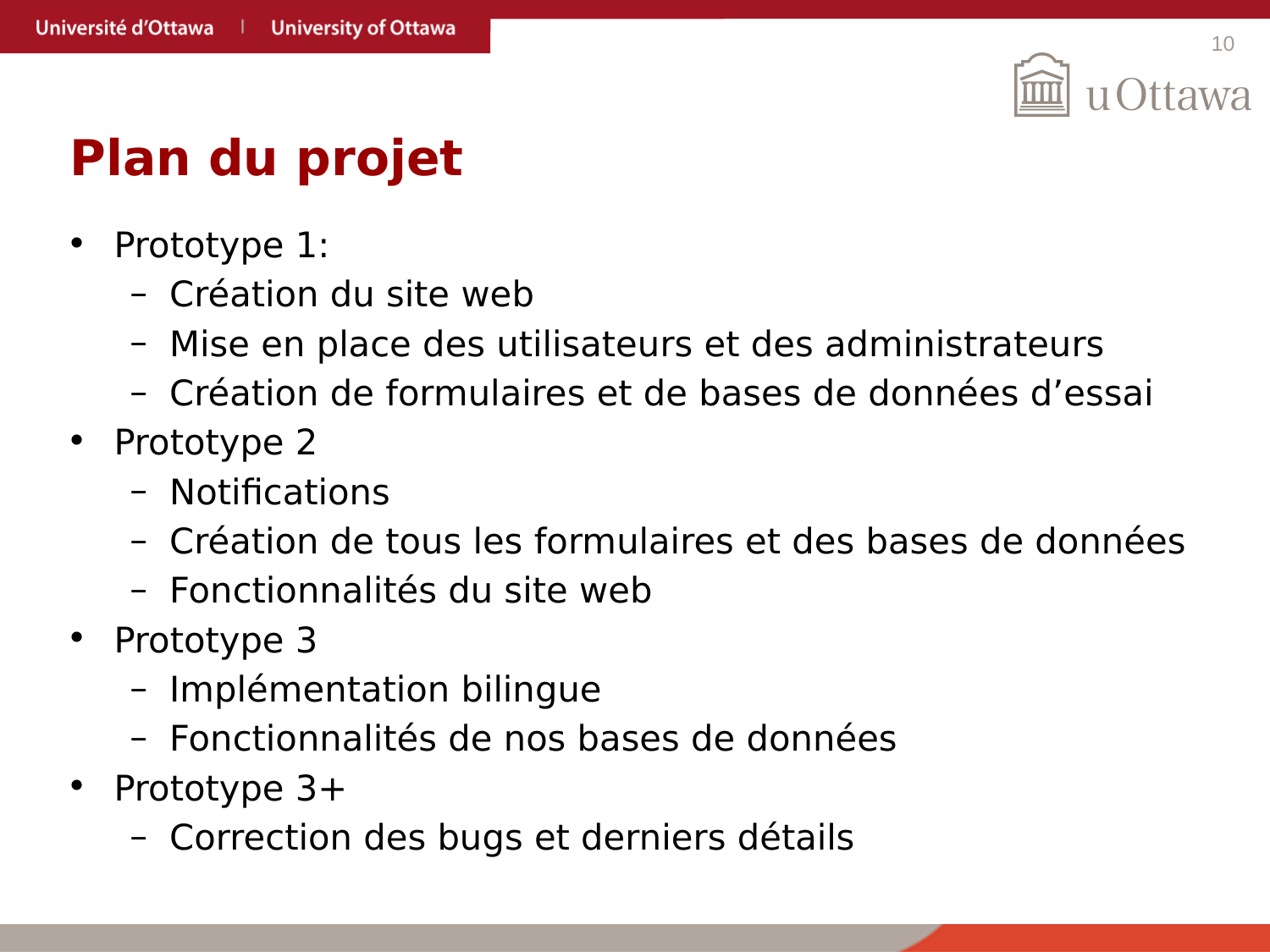

# Plan du projet
Prototype 1:
Création du site web
Mise en place des utilisateurs et des administrateurs
Création de formulaires et de bases de données d’essai
Prototype 2
Notifications
Création de tous les formulaires et des bases de données
Fonctionnalités du site web
Prototype 3
Implémentation bilingue
Fonctionnalités de nos bases de données
Prototype 3+
Correction des bugs et derniers détails